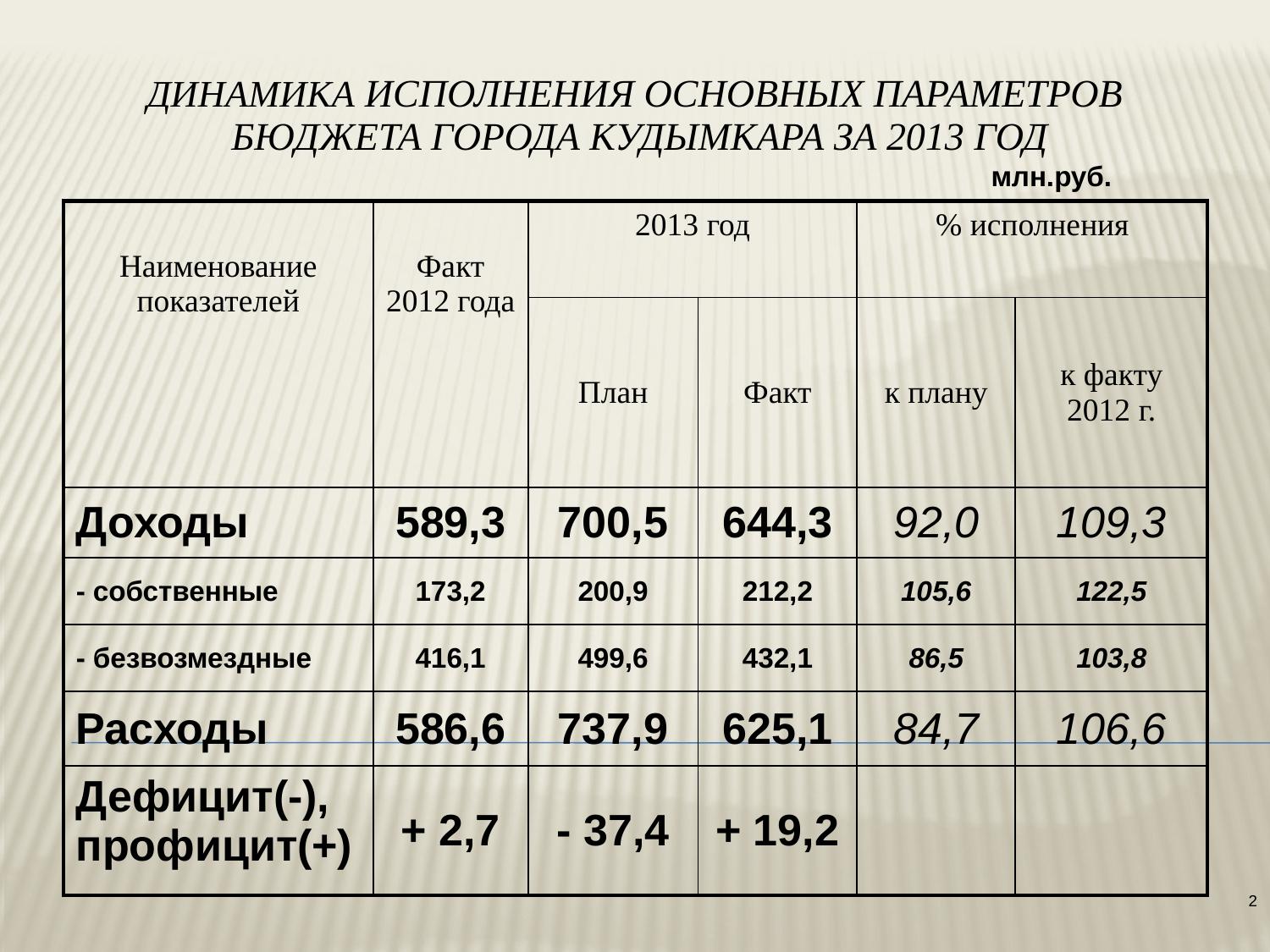

# Динамика исполнения основных параметров бюджета города Кудымкара за 2013 год
млн.руб.
| Наименование показателей | Факт 2012 года | 2013 год |  | % исполнения |  |
| --- | --- | --- | --- | --- | --- |
|  |  | План | Факт | к плану | к факту 2012 г. |
| Доходы | 589,3 | 700,5 | 644,3 | 92,0 | 109,3 |
| - собственные | 173,2 | 200,9 | 212,2 | 105,6 | 122,5 |
| - безвозмездные | 416,1 | 499,6 | 432,1 | 86,5 | 103,8 |
| Расходы | 586,6 | 737,9 | 625,1 | 84,7 | 106,6 |
| Дефицит(-), профицит(+) | + 2,7 | - 37,4 | + 19,2 |  |  |
2